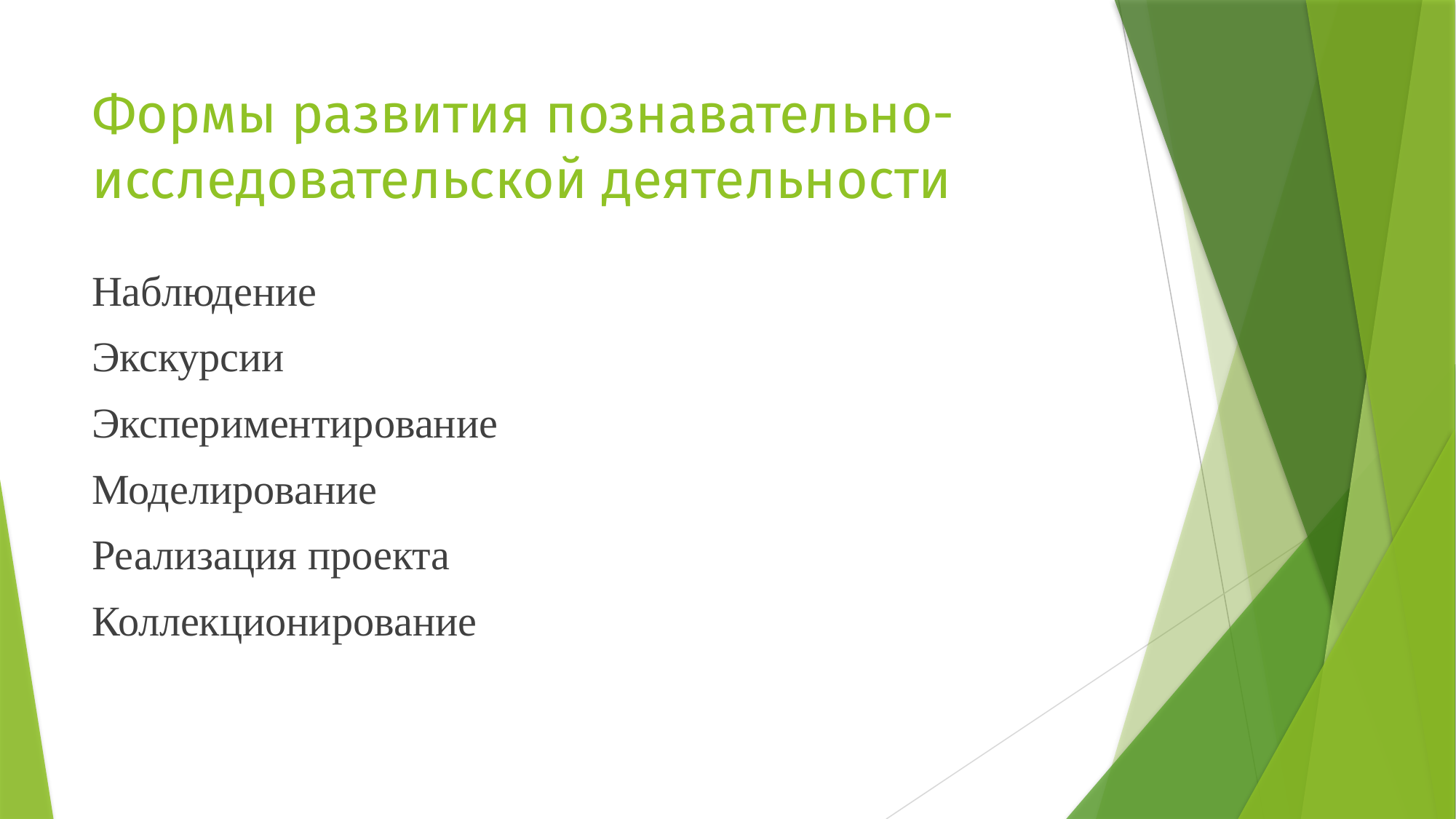

# Формы развития познавательно-исследовательской деятельности
Наблюдение
Экскурсии
Экспериментирование
Моделирование
Реализация проекта
Коллекционирование